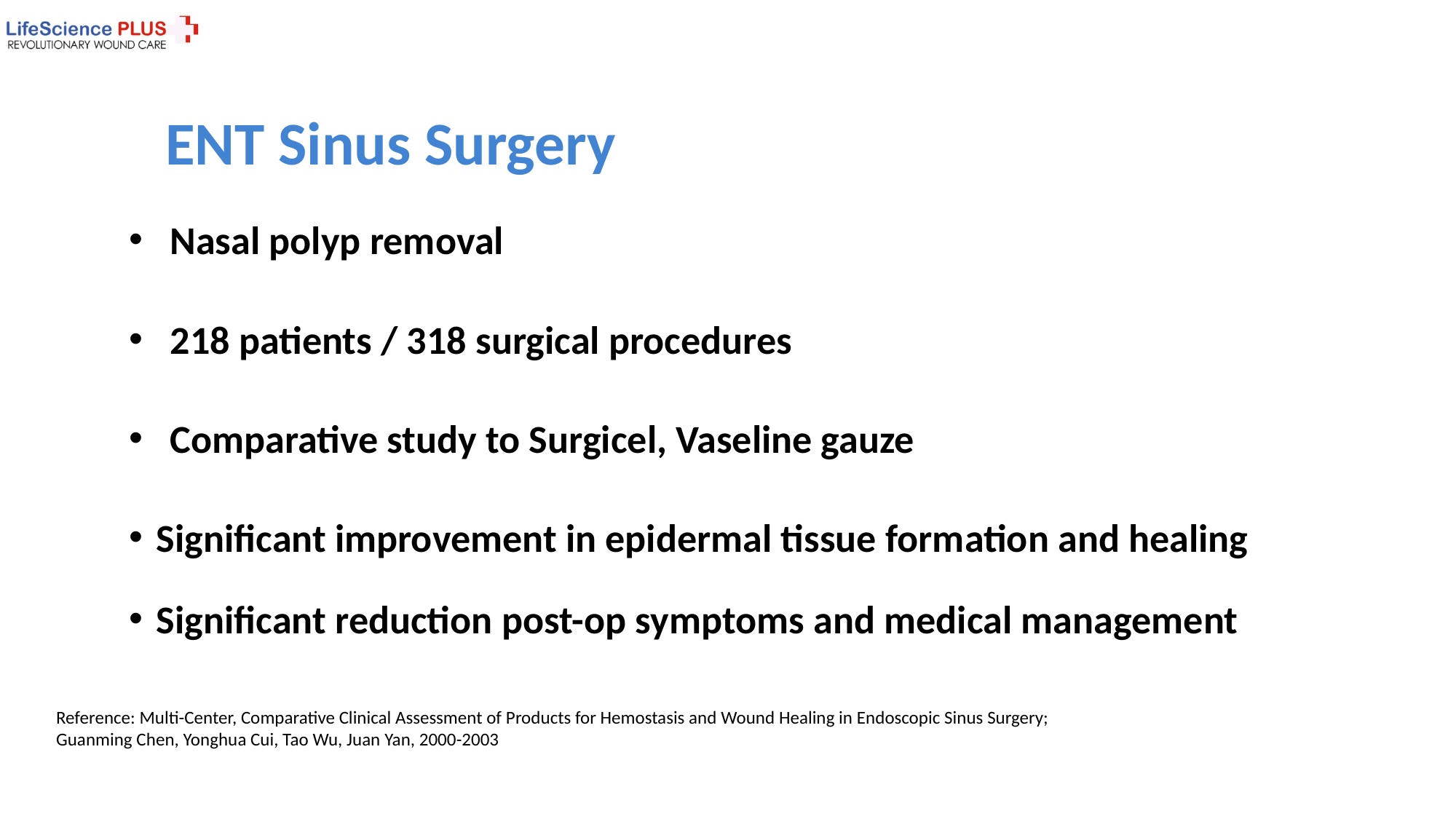

# ENT Sinus Surgery
Nasal polyp removal
218 patients / 318 surgical procedures
Comparative study to Surgicel, Vaseline gauze
Significant improvement in epidermal tissue formation and healing
Significant reduction post-op symptoms and medical management

Reference: Multi-Center, Comparative Clinical Assessment of Products for Hemostasis and Wound Healing in Endoscopic Sinus Surgery; Guanming Chen, Yonghua Cui, Tao Wu, Juan Yan, 2000-2003

Simple | Fast | Safe | Natural | Effective | Affordable